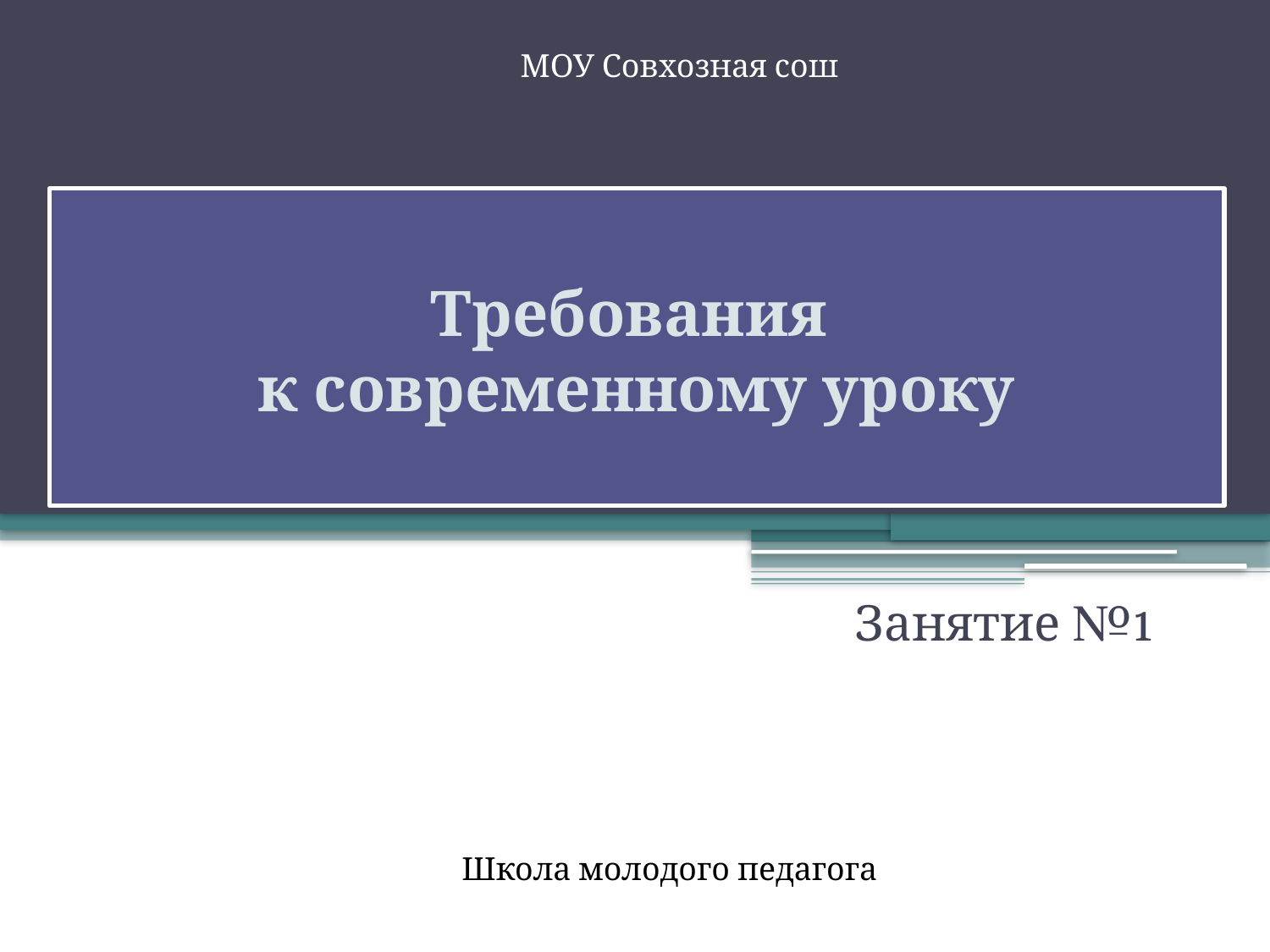

МОУ Совхозная сош
# Требования к современному уроку
Занятие №1
Школа молодого педагога